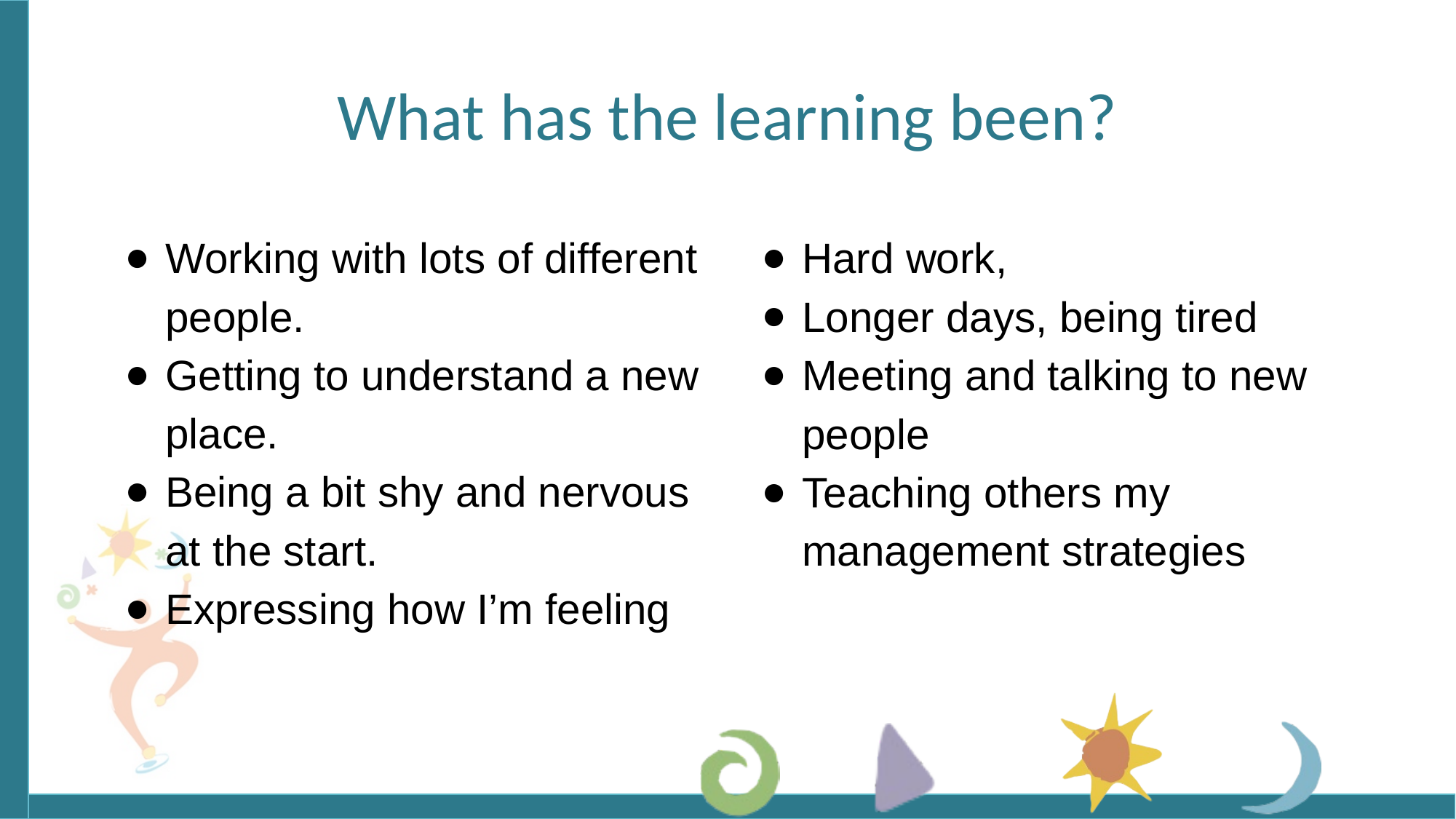

# What has the learning been?

Working with lots of different people.
Getting to understand a new place.
Being a bit shy and nervous at the start.
Expressing how I’m feeling

Hard work,
Longer days, being tired
Meeting and talking to new people
Teaching others my management strategies